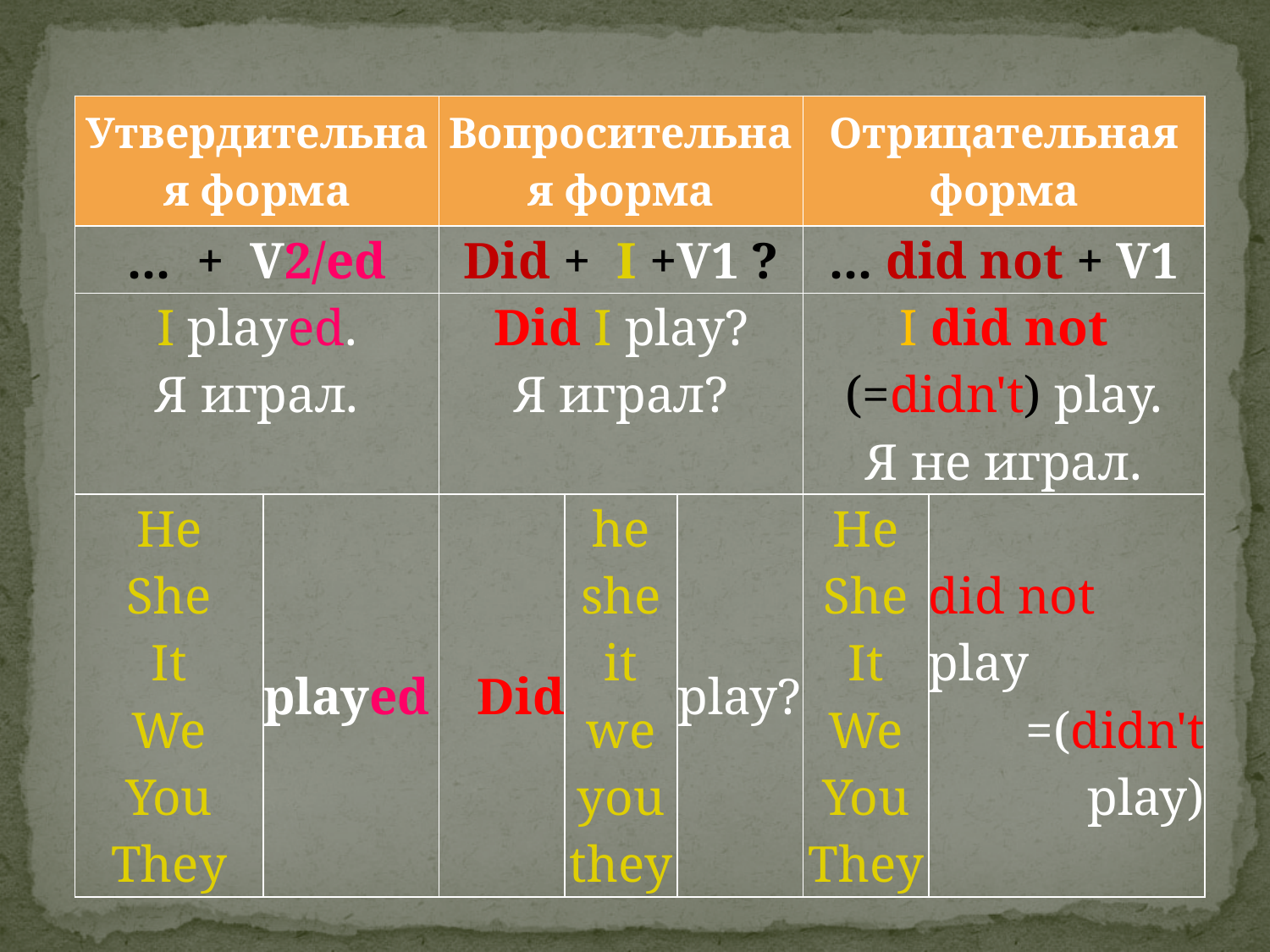

| Утвердительная форма |  | Вопросительная форма |  |  | Отрицательная форма |  |
| --- | --- | --- | --- | --- | --- | --- |
| ...  +  V2/ed |  | Did +  I +V1 ? |  |  | ... did not + V1 |  |
| I played. Я играл. |  | Did I play? Я играл? |  |  | I did not (=didn't) play. Я не играл. |  |
| He She It We You They | played | Did | he she it we you they | play? | He She It We You They | did not play =(didn't play) |